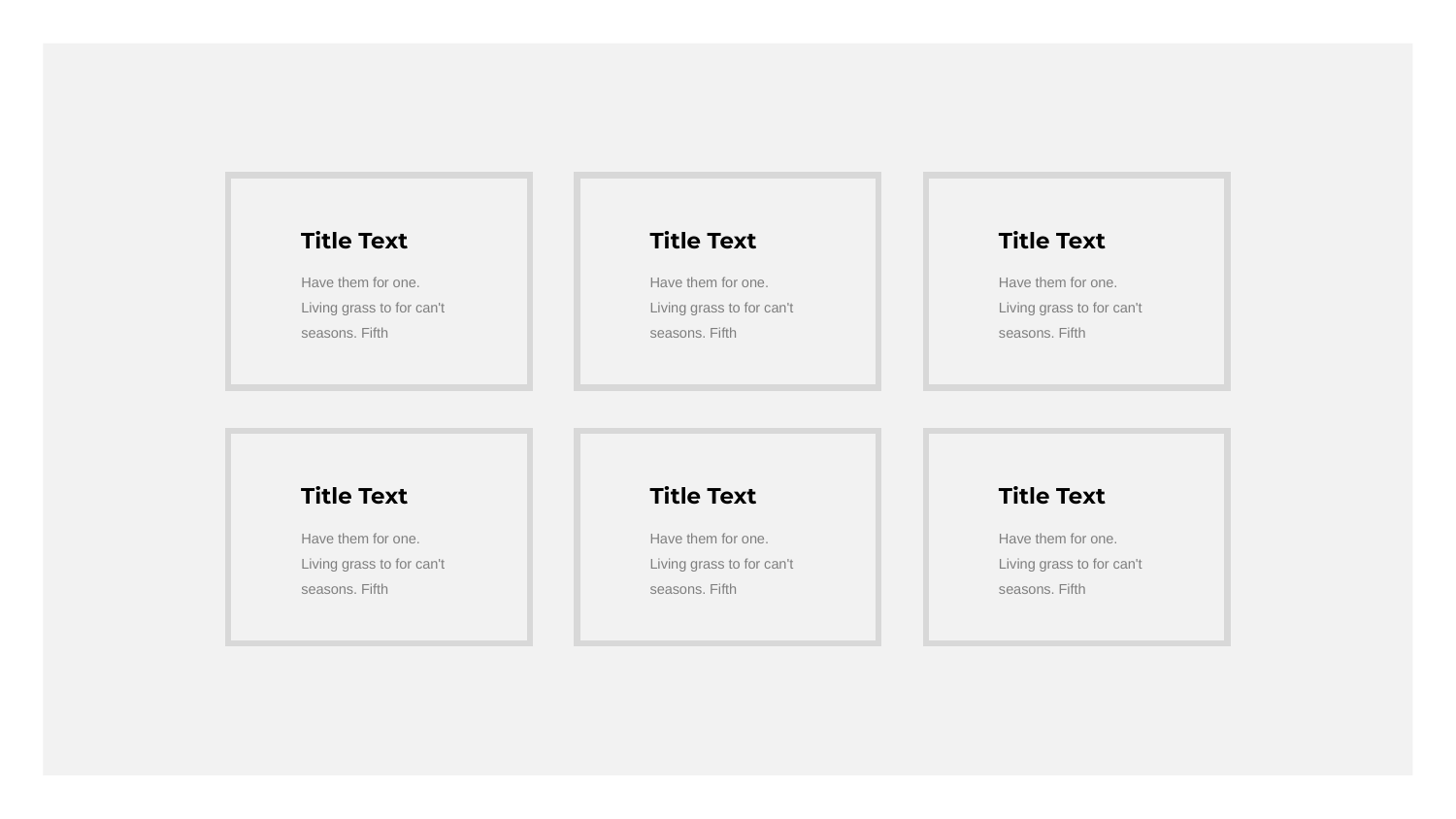

Title Text
Have them for one. Living grass to for can't seasons. Fifth

Title Text
Have them for one. Living grass to for can't seasons. Fifth

Title Text
Have them for one. Living grass to for can't seasons. Fifth

Title Text
Have them for one. Living grass to for can't seasons. Fifth

Title Text
Have them for one. Living grass to for can't seasons. Fifth

Title Text
Have them for one. Living grass to for can't seasons. Fifth